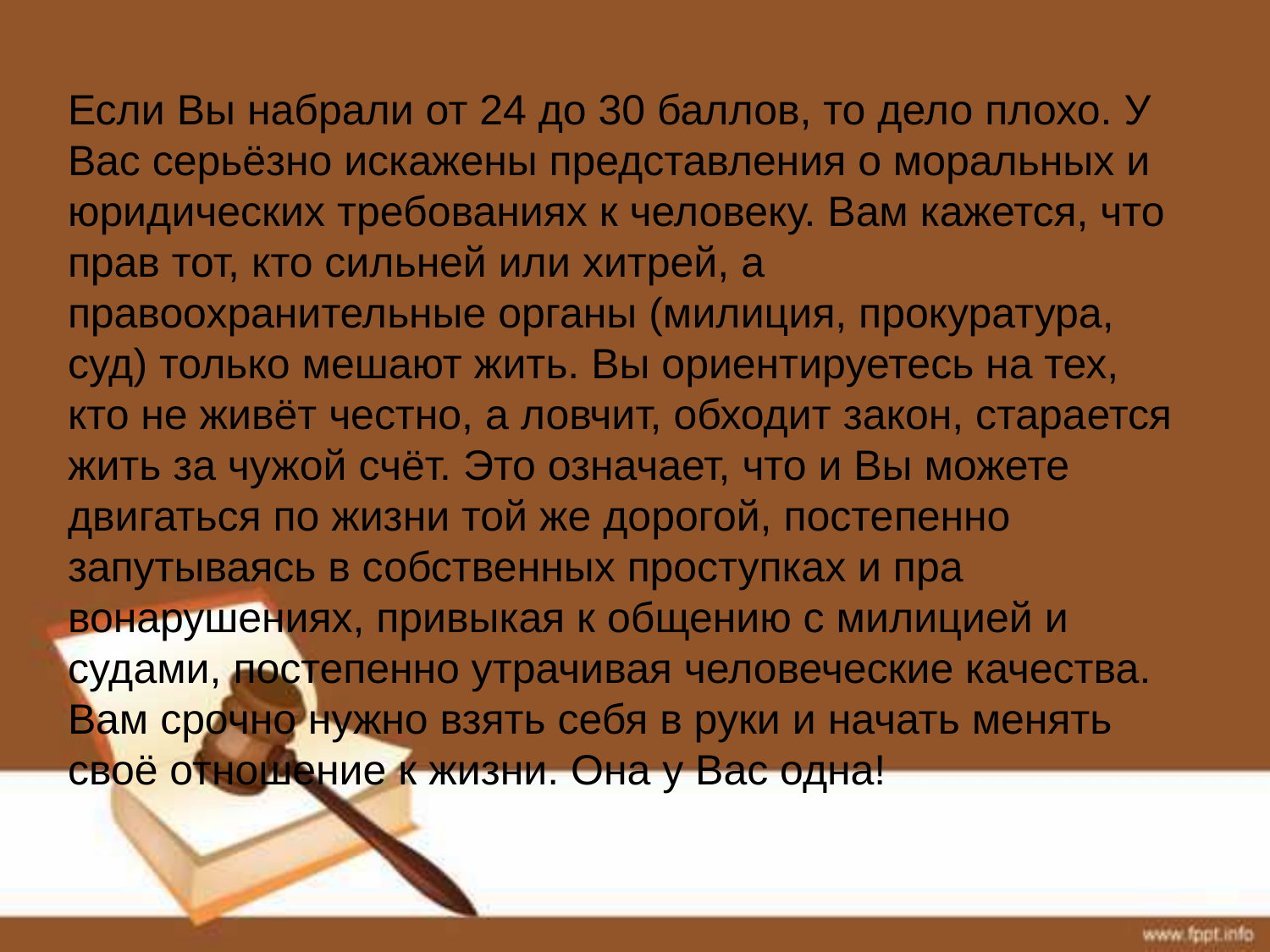

Если Вы набрали от 24 до 30 баллов, то дело плохо. У Вас серьёзно искажены представления о моральных и юридических требованиях к человеку. Вам кажется, что прав тот, кто сильней или хитрей, а правоохранительные органы (милиция, прокуратура, суд) только мешают жить. Вы ориентируетесь на тех, кто не живёт честно, а ловчит, обходит закон, стара­ется жить за чужой счёт. Это означает, что и Вы можете двигаться по жизни той же дорогой, посте­пенно запутываясь в собственных проступках и пра­вонарушениях, привыкая к общению с милицией и судами, постепенно утрачивая человеческие качества. Вам срочно нужно взять себя в руки и начать менять своё отношение к жизни. Она у Вас одна!